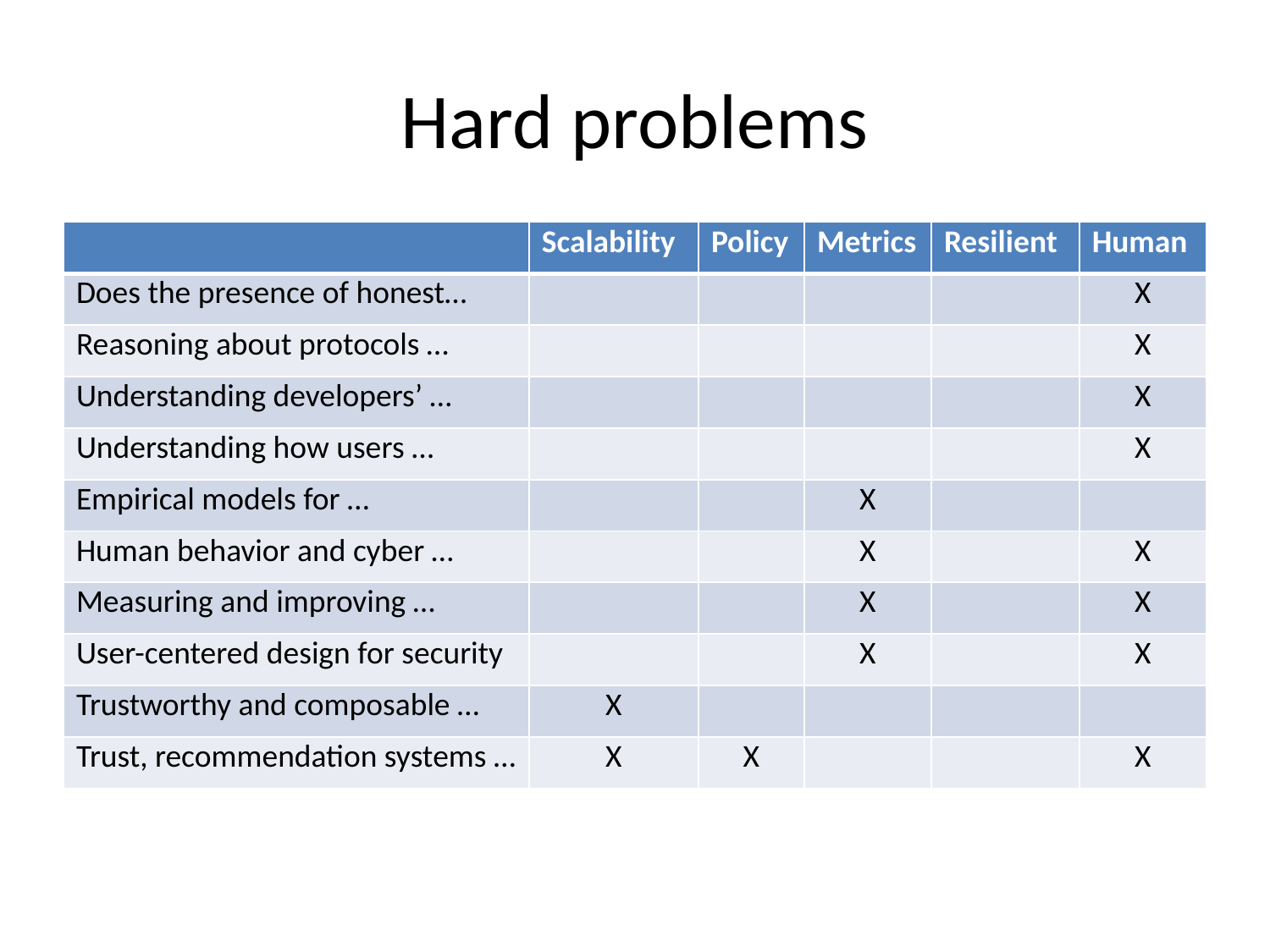

# Hard problems
|  | Scalability | Policy | Metrics | Resilient | Human |
| --- | --- | --- | --- | --- | --- |
| Does the presence of honest… |  |  |  |  | X |
| Reasoning about protocols … |  |  |  |  | X |
| Understanding developers’ … |  |  |  |  | X |
| Understanding how users … |  |  |  |  | X |
| Empirical models for … |  |  | X |  |  |
| Human behavior and cyber … |  |  | X |  | X |
| Measuring and improving … |  |  | X |  | X |
| User-centered design for security |  |  | X |  | X |
| Trustworthy and composable … | X |  |  |  |  |
| Trust, recommendation systems … | X | X |  |  | X |